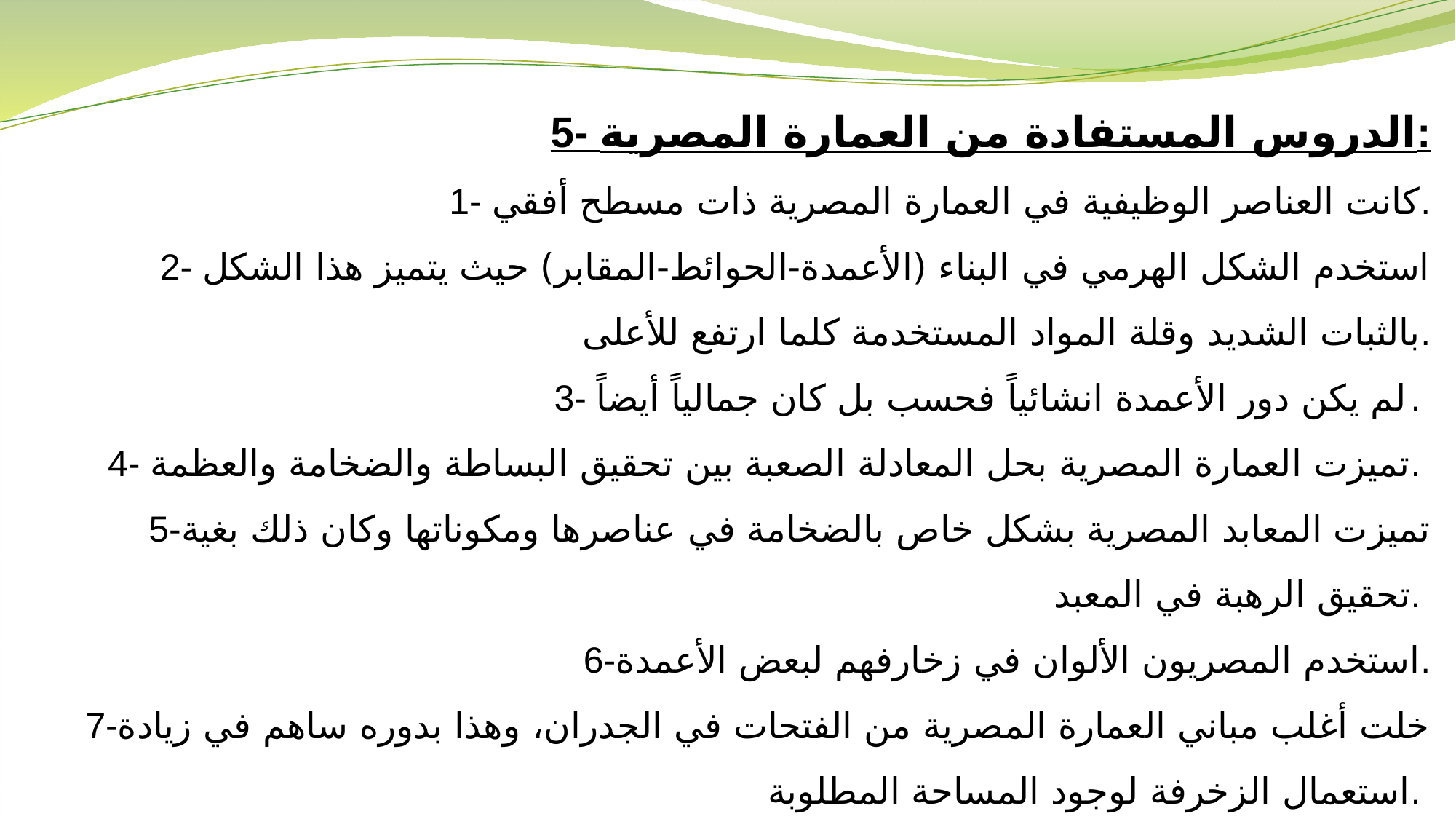

5- الدروس المستفادة من العمارة المصرية:
1- كانت العناصر الوظيفية في العمارة المصرية ذات مسطح أفقي.
2- استخدم الشكل الهرمي في البناء (الأعمدة-الحوائط-المقابر) حيث يتميز هذا الشكل بالثبات الشديد وقلة المواد المستخدمة كلما ارتفع للأعلى.
3- لم يكن دور الأعمدة انشائياً فحسب بل كان جمالياً أيضاً.
4- تميزت العمارة المصرية بحل المعادلة الصعبة بين تحقيق البساطة والضخامة والعظمة.
5-تميزت المعابد المصرية بشكل خاص بالضخامة في عناصرها ومكوناتها وكان ذلك بغية تحقيق الرهبة في المعبد.
6-استخدم المصريون الألوان في زخارفهم لبعض الأعمدة.
7-خلت أغلب مباني العمارة المصرية من الفتحات في الجدران، وهذا بدوره ساهم في زيادة استعمال الزخرفة لوجود المساحة المطلوبة.